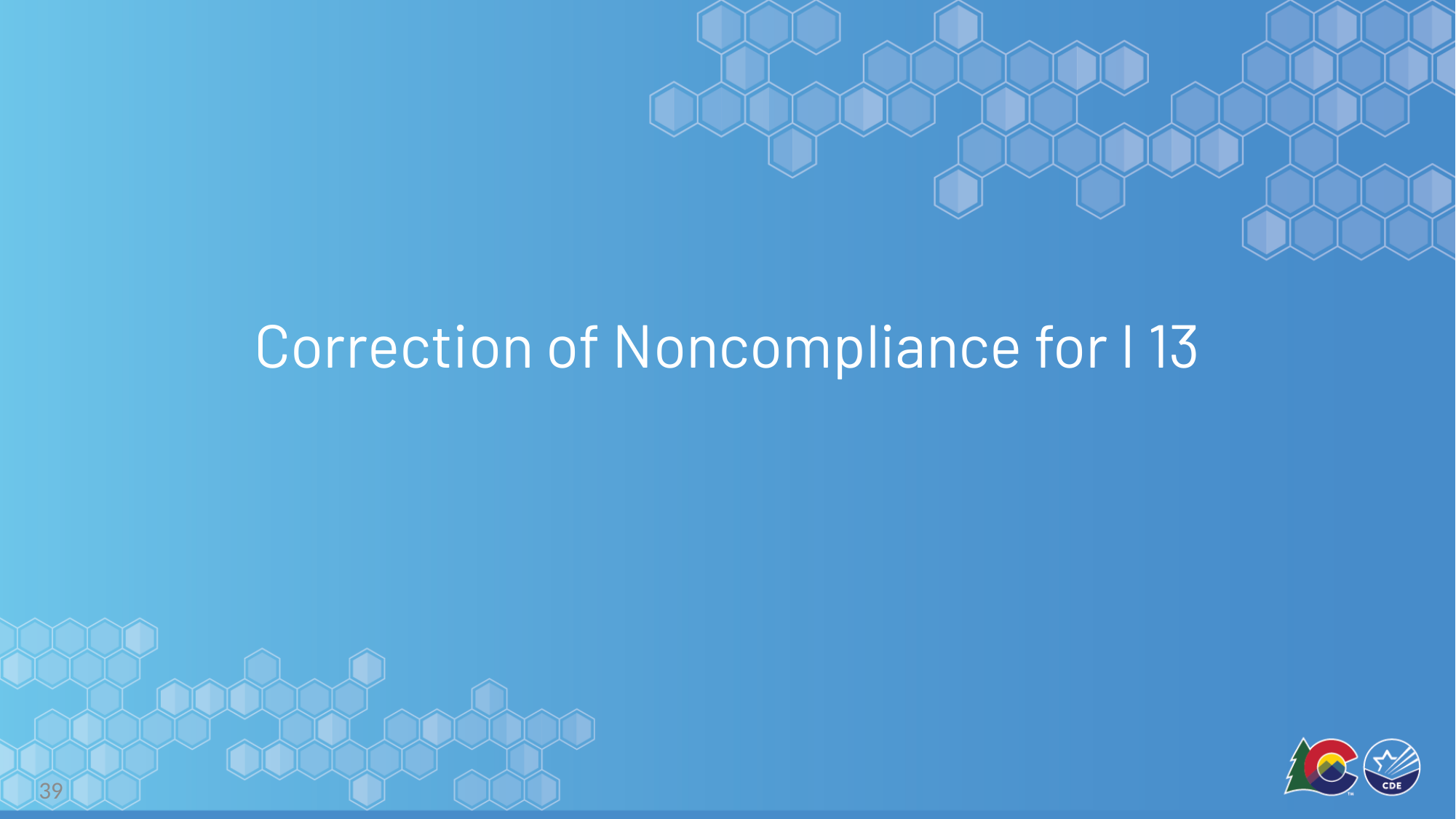

# Correction of Noncompliance for I 13
39